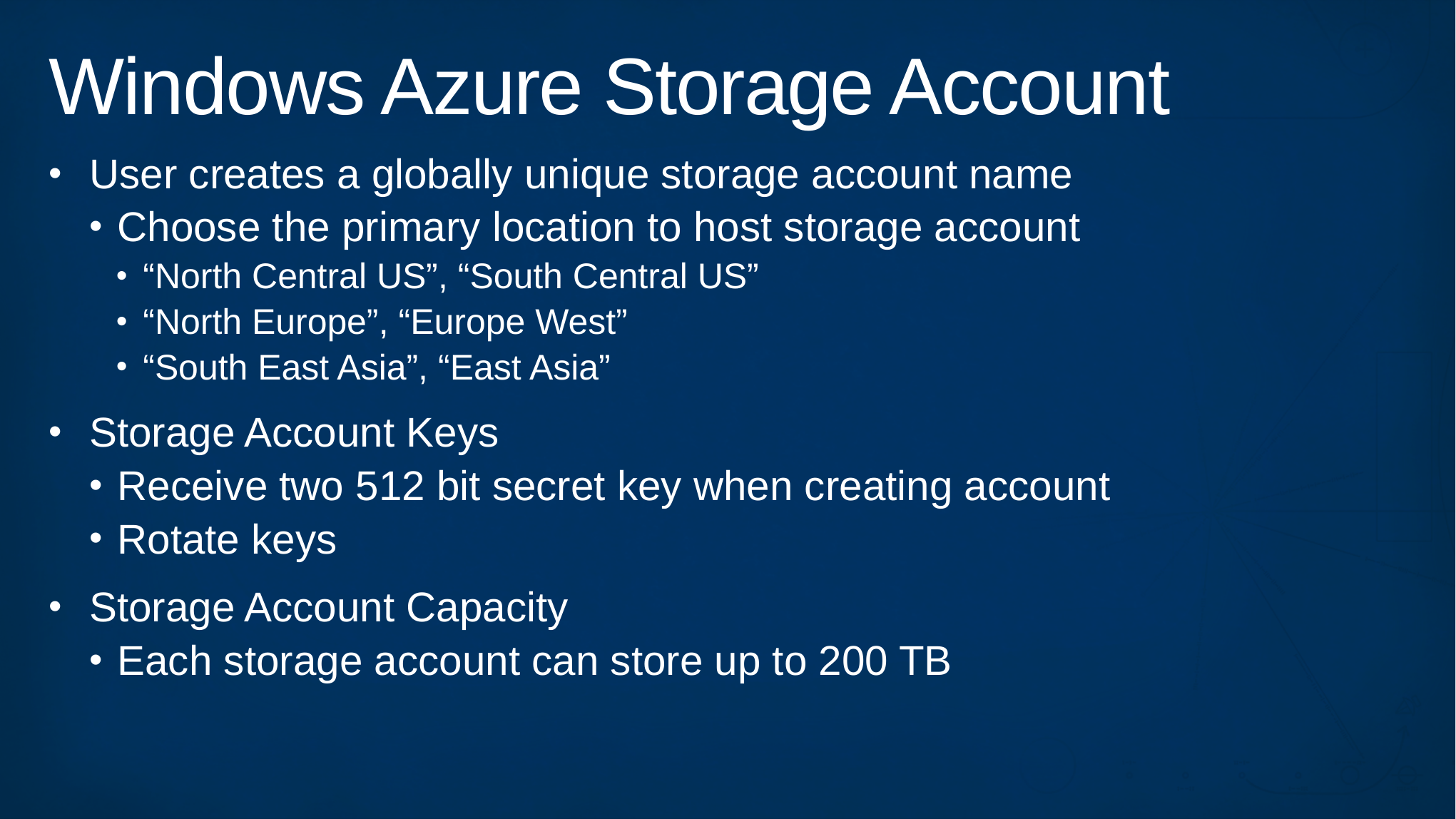

# Windows Azure Storage Account
User creates a globally unique storage account name
Choose the primary location to host storage account
“North Central US”, “South Central US”
“North Europe”, “Europe West”
“South East Asia”, “East Asia”

Storage Account Keys
Receive two 512 bit secret key when creating account
Rotate keys

Storage Account Capacity
Each storage account can store up to 200 TB